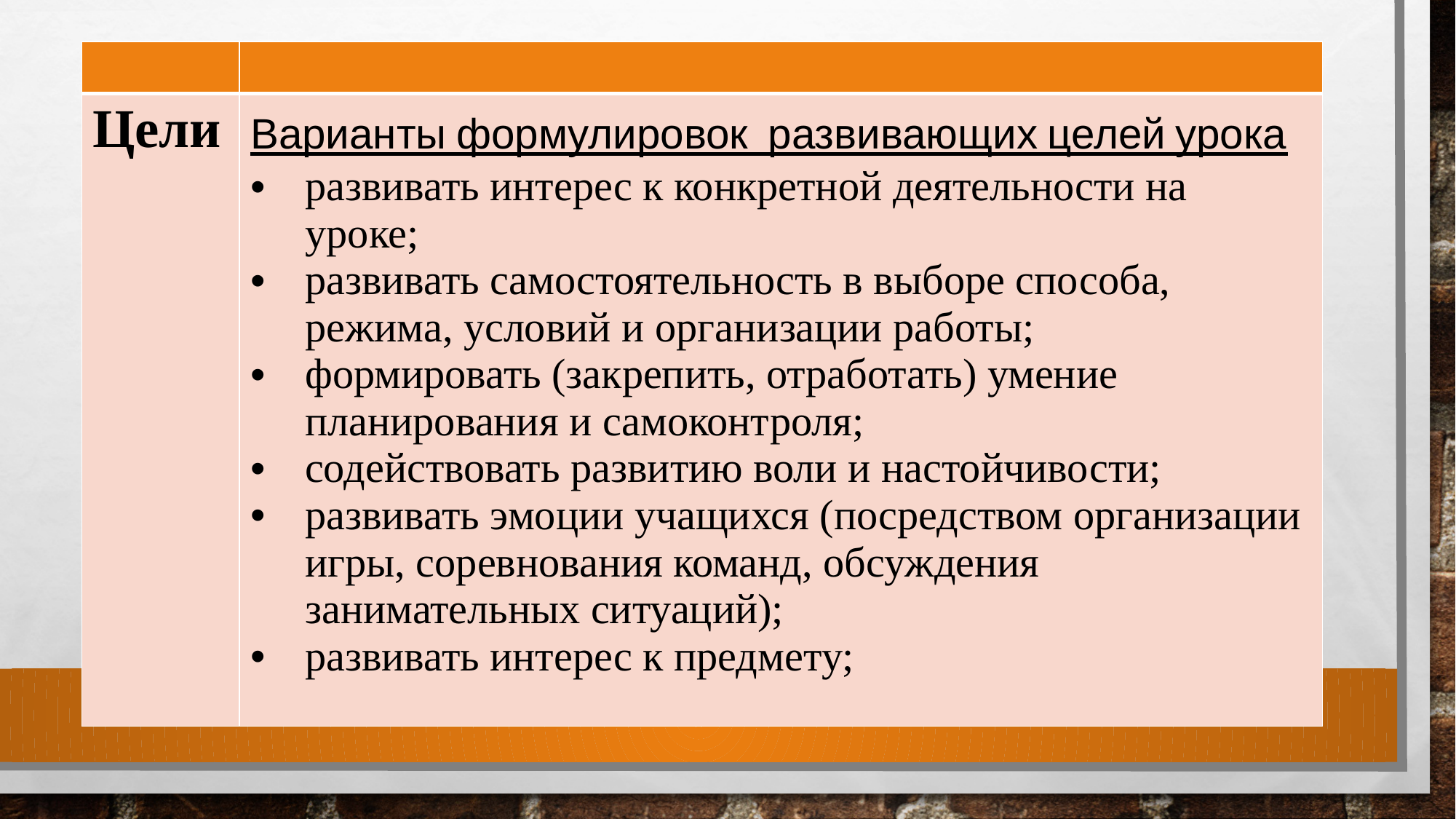

|  |  |
| --- | --- |
| Цели | Варианты формулировок развивающих целей урока развивать интерес к конкретной деятельности на уроке; развивать самостоятельность в выборе способа, режима, условий и организации работы; формировать (закрепить, отработать) умение планирования и самоконтроля; содействовать развитию воли и настойчивости; развивать эмоции учащихся (посредством организации игры, соревнования команд, обсуждения занимательных ситуаций); развивать интерес к предмету; |